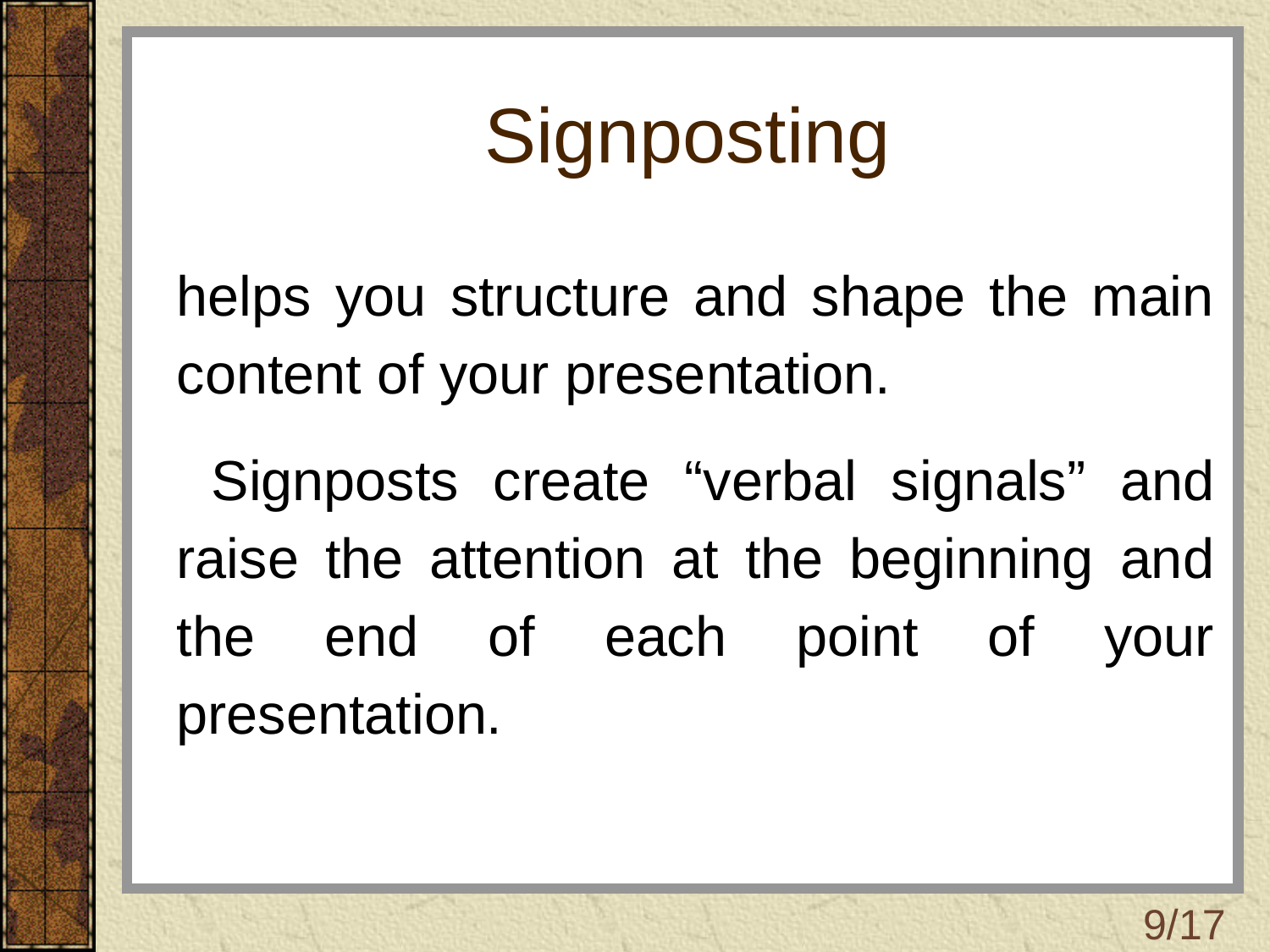

# Signposting
helps you structure and shape the main content of your presentation.
 Signposts create “verbal signals” and raise the attention at the beginning and the end of each point of your presentation.

9/17